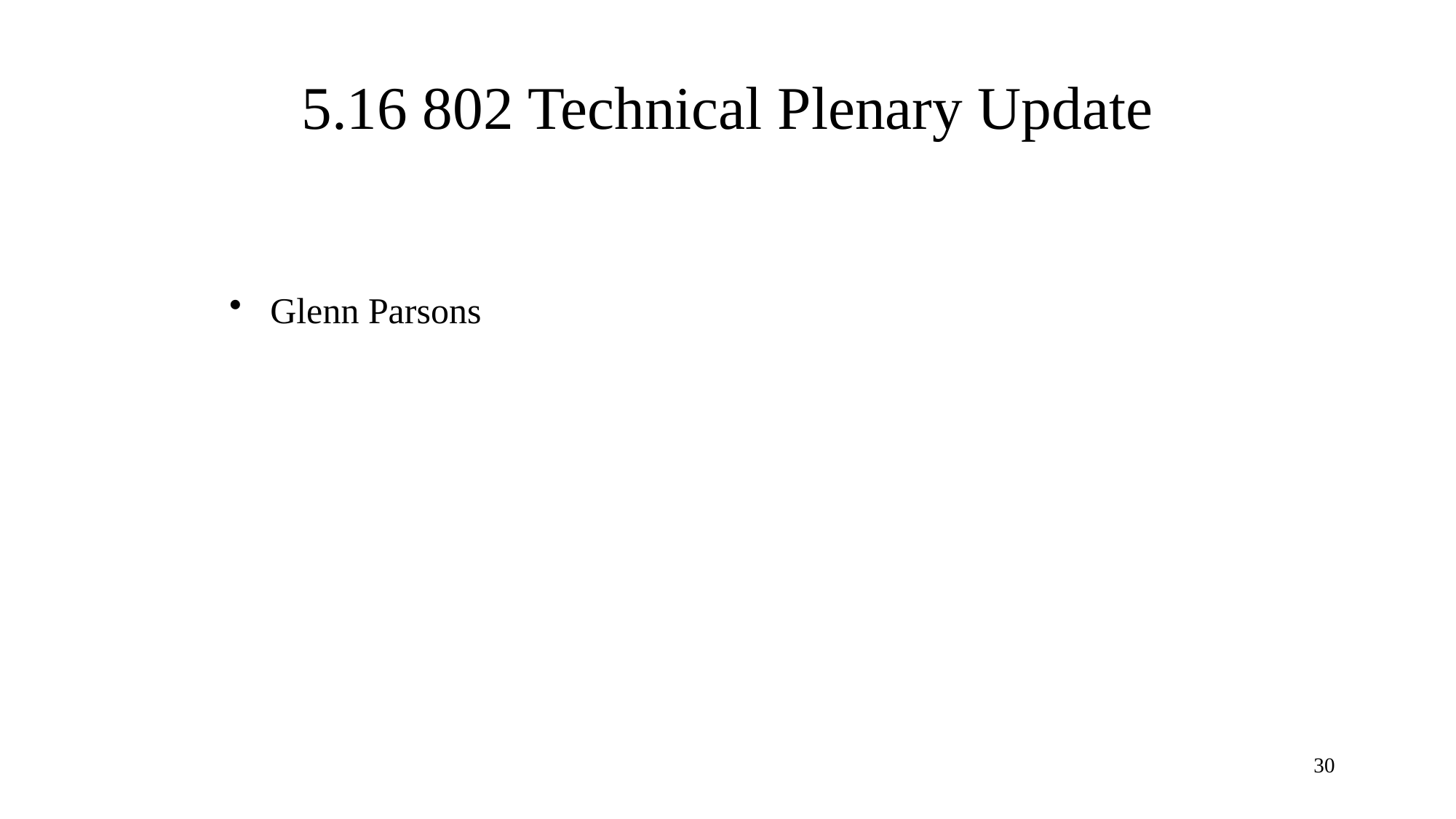

# 5.16 802 Technical Plenary Update
Glenn Parsons
30